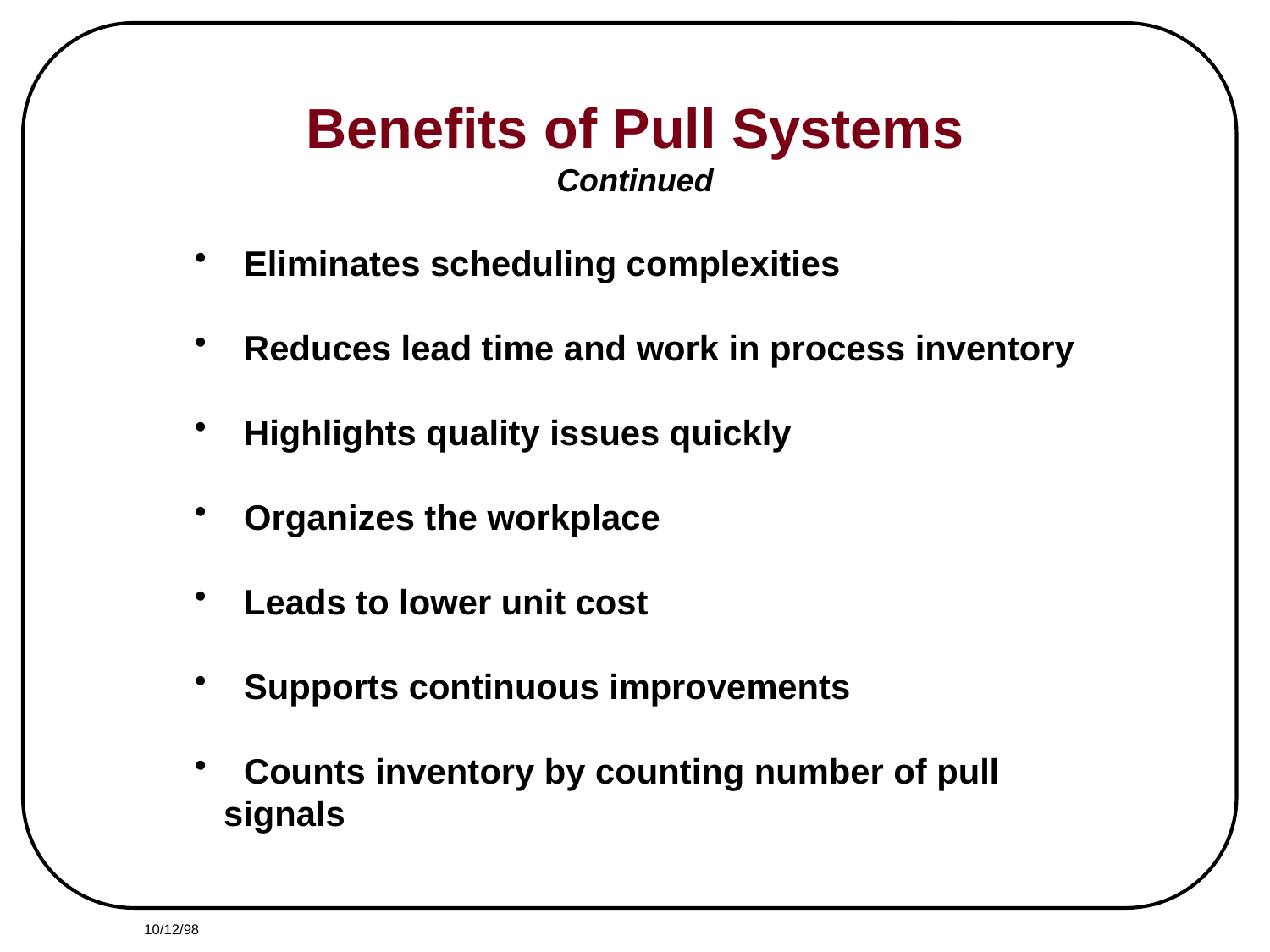

Benefits of Pull Systems
Continued
  Eliminates scheduling complexities

  Reduces lead time and work in process inventory

  Highlights quality issues quickly

  Organizes the workplace

  Leads to lower unit cost

  Supports continuous improvements

  Counts inventory by counting number of pull
   signals
10/12/98